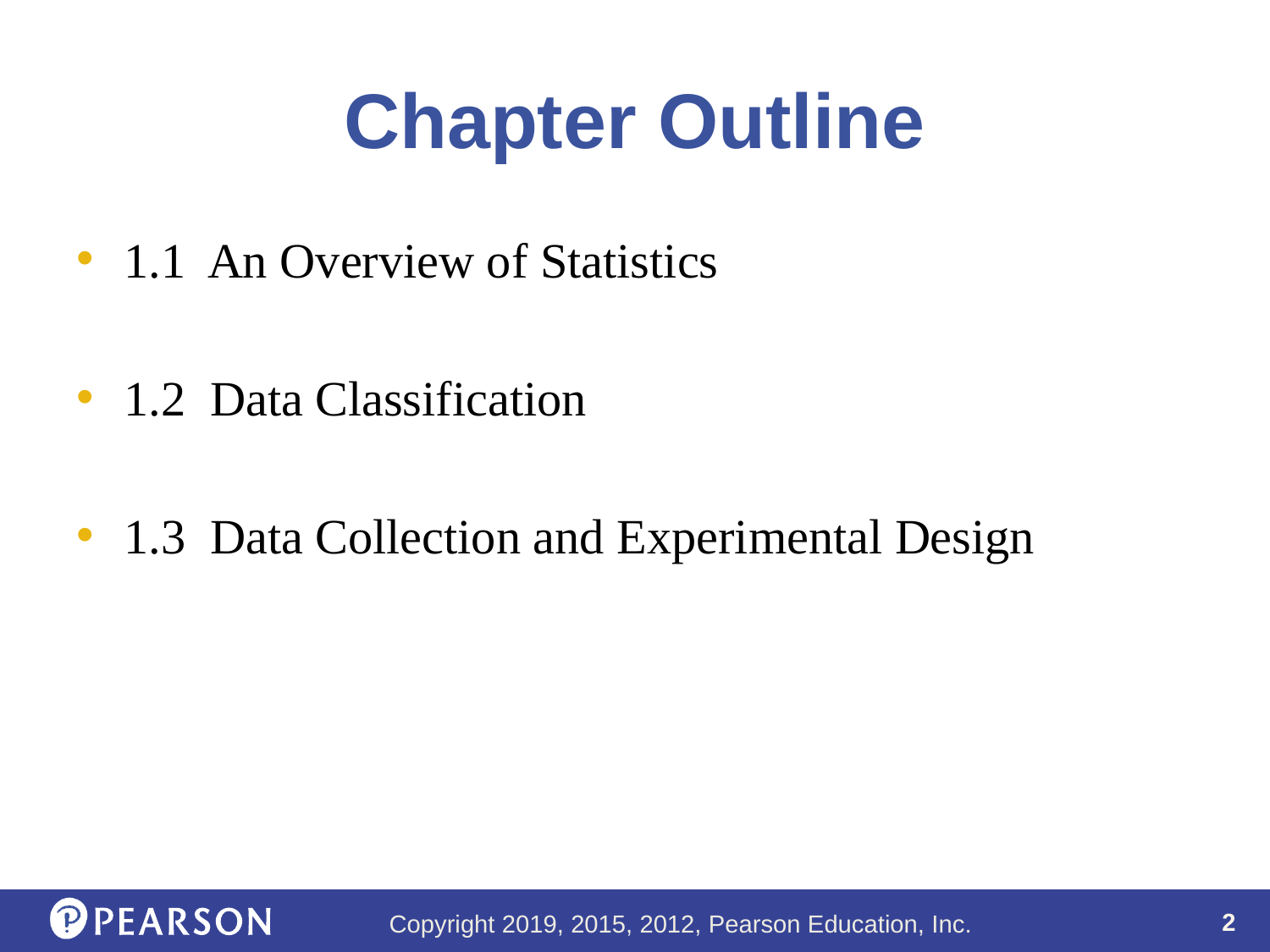

# Chapter Outline
1.1  An Overview of Statistics

1.2  Data Classification

1.3  Data Collection and Experimental Design